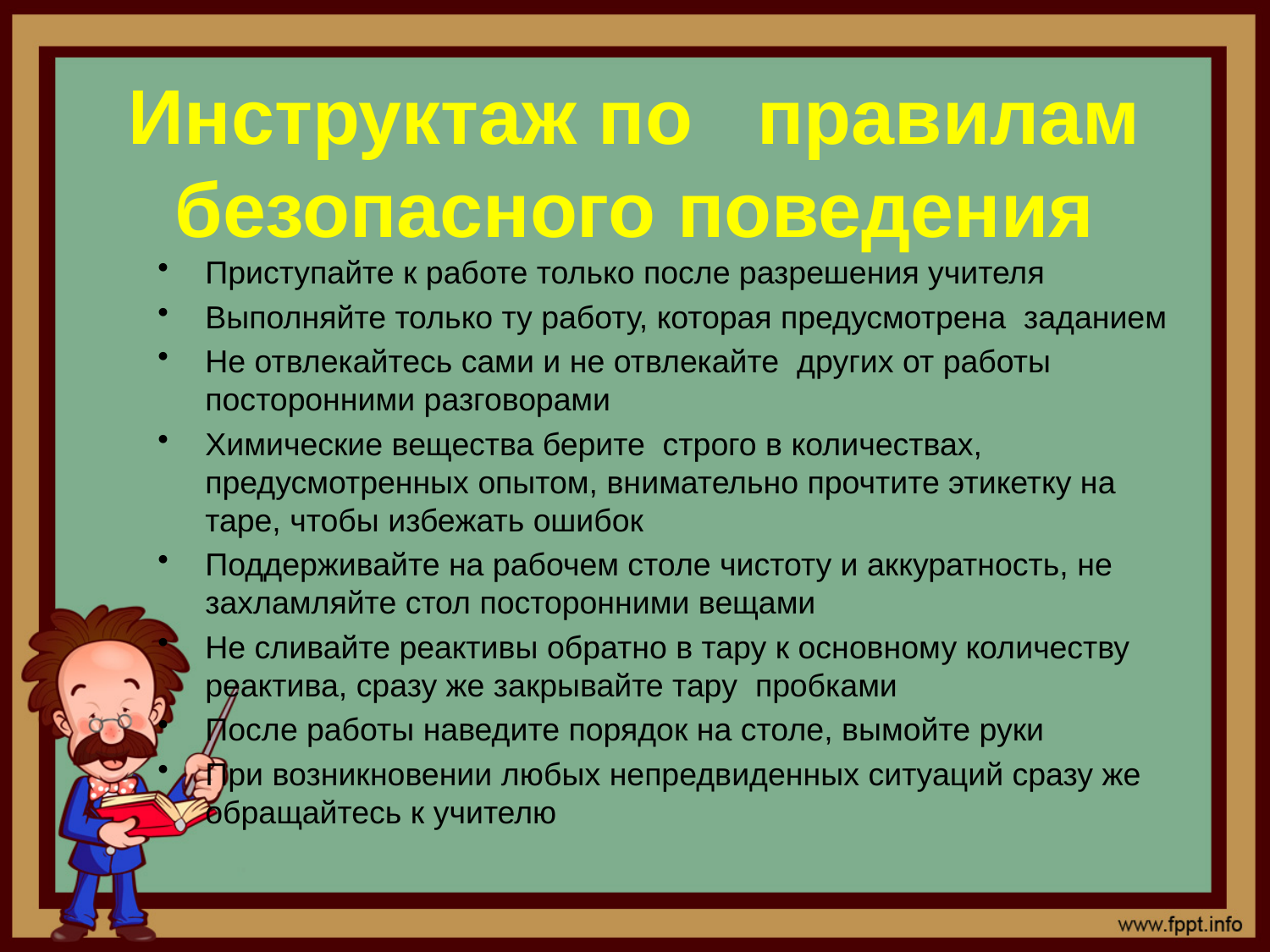

# Инструктаж по   правилам безопасного поведения
Приступайте к работе только после разрешения учителя
Выполняйте только ту работу, которая предусмотрена  заданием
Не отвлекайтесь сами и не отвлекайте  других от работы посторонними разговорами
Химические вещества берите  строго в количествах, предусмотренных опытом, внимательно прочтите этикетку на таре, чтобы избежать ошибок
Поддерживайте на рабочем столе чистоту и аккуратность, не захламляйте стол посторонними вещами
Не сливайте реактивы обратно в тару к основному количеству реактива, сразу же закрывайте тару  пробками
После работы наведите порядок на столе, вымойте руки
При возникновении любых непредвиденных ситуаций сразу же обращайтесь к учителю